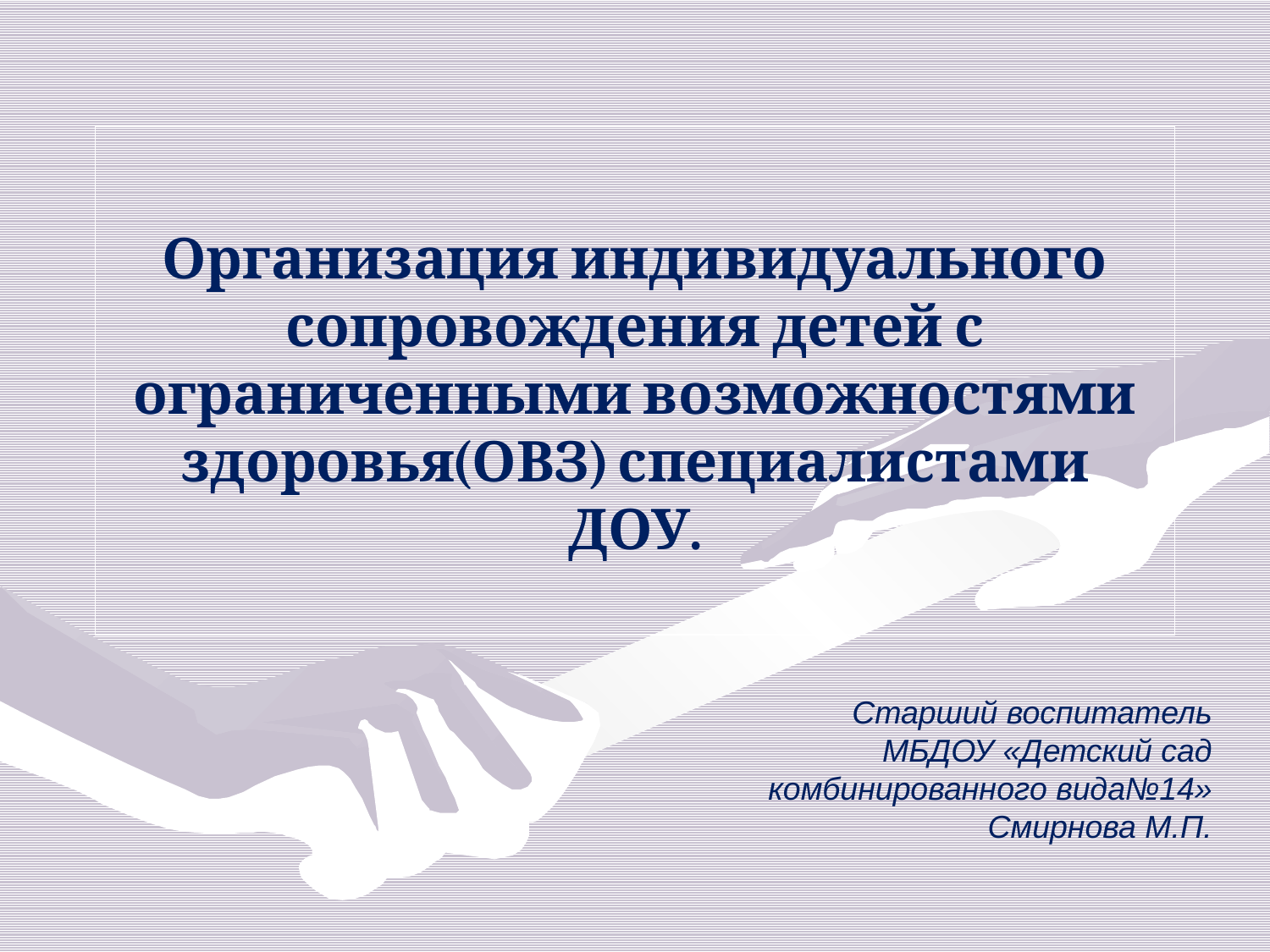

# Организация индивидуального сопровождения детей с ограниченными возможностями здоровья(ОВЗ) специалистами ДОУ.
Старший воспитатель МБДОУ «Детский сад комбинированного вида№14» Смирнова М.П.